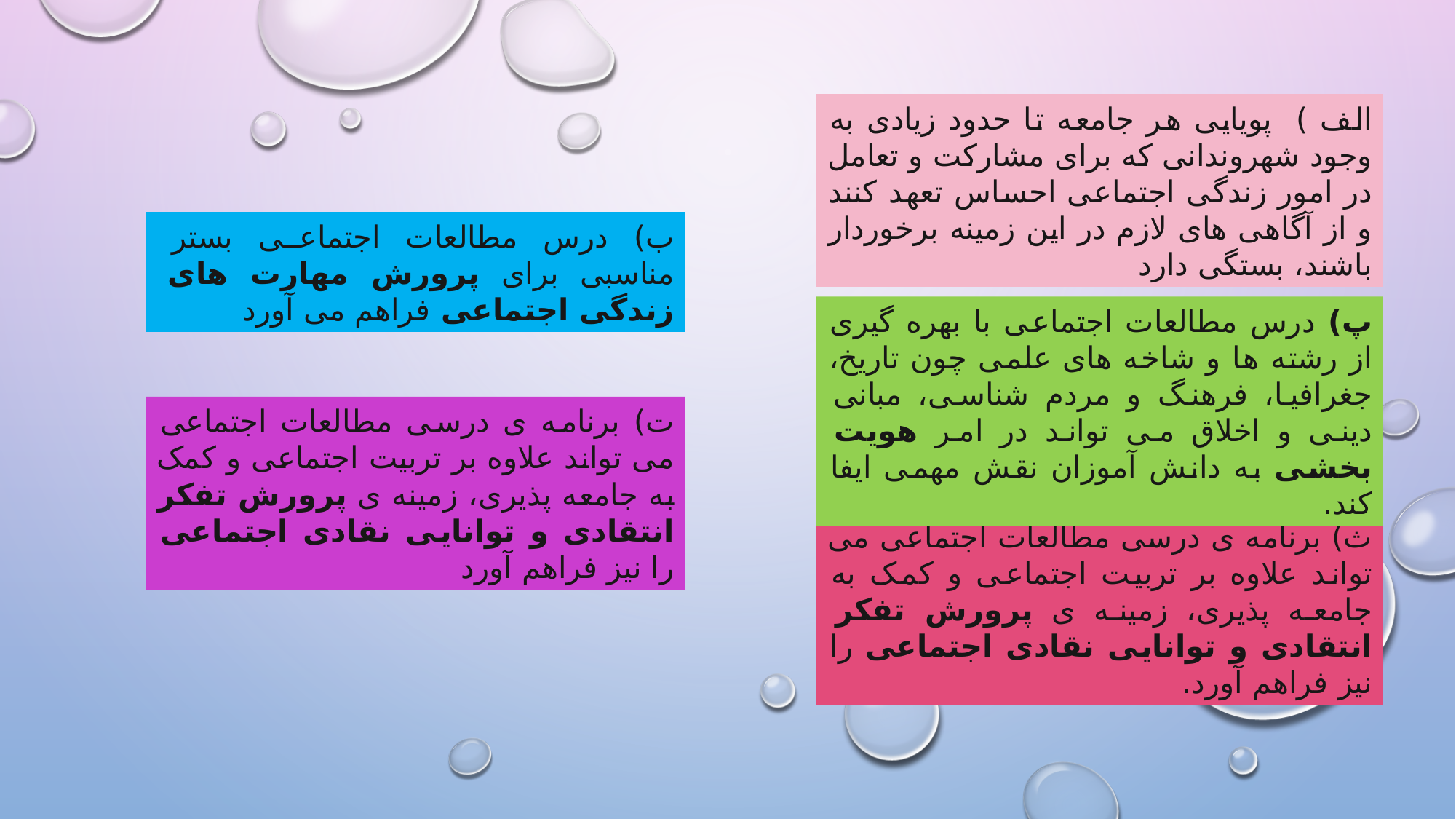

الف )  پويايی هر جامعه تا حدود زيادی به وجود شهروندانی که برای مشارکت و تعامل در امور زندگی اجتماعی احساس تعهد کنند و از آگاهی های لازم در اين زمينه برخوردار باشند، بستگی دارد
ب) درس مطالعات اجتماعی بستر مناسبی برای پرورش مهارت های زندگی اجتماعی فراهم می آورد
پ) درس مطالعات اجتماعی با بهره گيری از رشته ها و شاخه های علمی چون تاريخ، جغرافيا، فرهنگ و مردم شناسی، مبانی دينی و اخلاق می تواند در امر هويت بخشی به دانش آموزان نقش مهمی ايفا کند.
ت) برنامه ی درسی مطالعات اجتماعی می تواند علاوه بر تربيت اجتماعی و کمک به جامعه پذيری، زمينه ی پرورش تفکر انتقادی و توانايی نقادی اجتماعی را نيز فراهم آورد
ث) برنامه ی درسی مطالعات اجتماعی می تواند علاوه بر تربيت اجتماعی و کمک به جامعه پذيری، زمينه ی پرورش تفکر انتقادی و توانايی نقادی اجتماعی را نيز فراهم آورد.